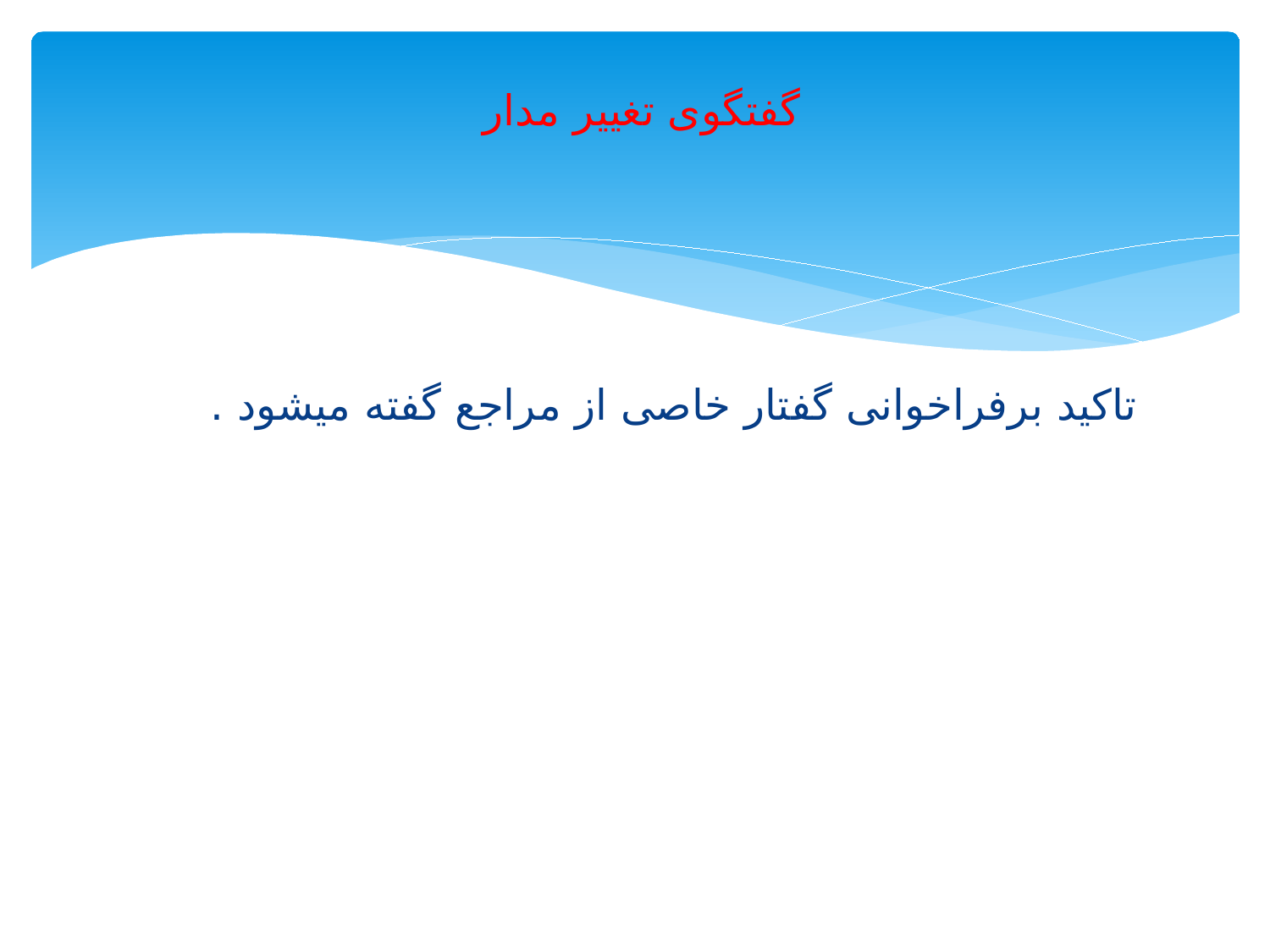

# گفتگوی تغییر مدار
تاکید برفراخوانی گفتار خاصی از مراجع گفته میشود .